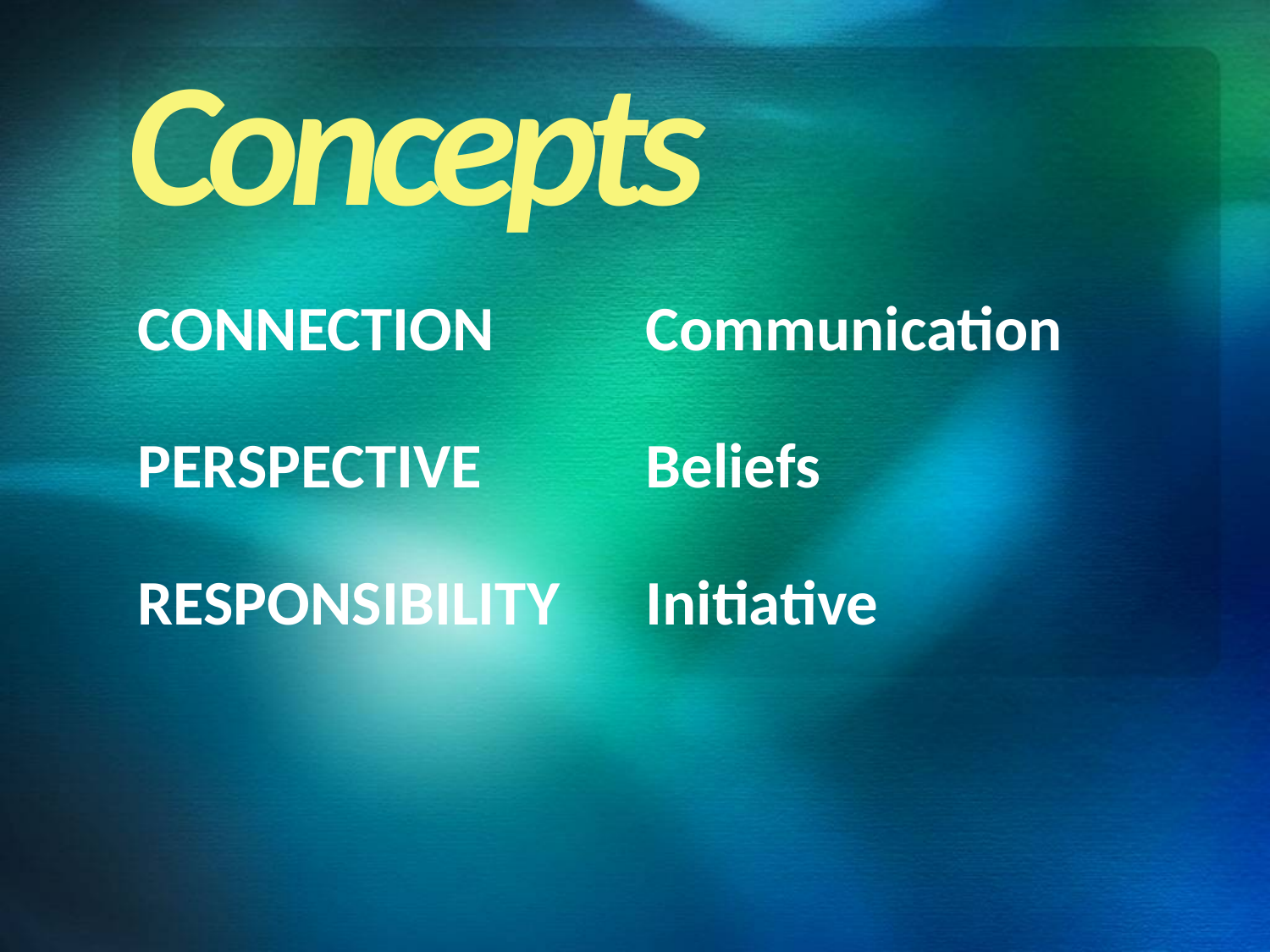

Concepts
CONNECTION		Communication

PERSPECTIVE		Beliefs

RESPONSIBILITY	Initiative